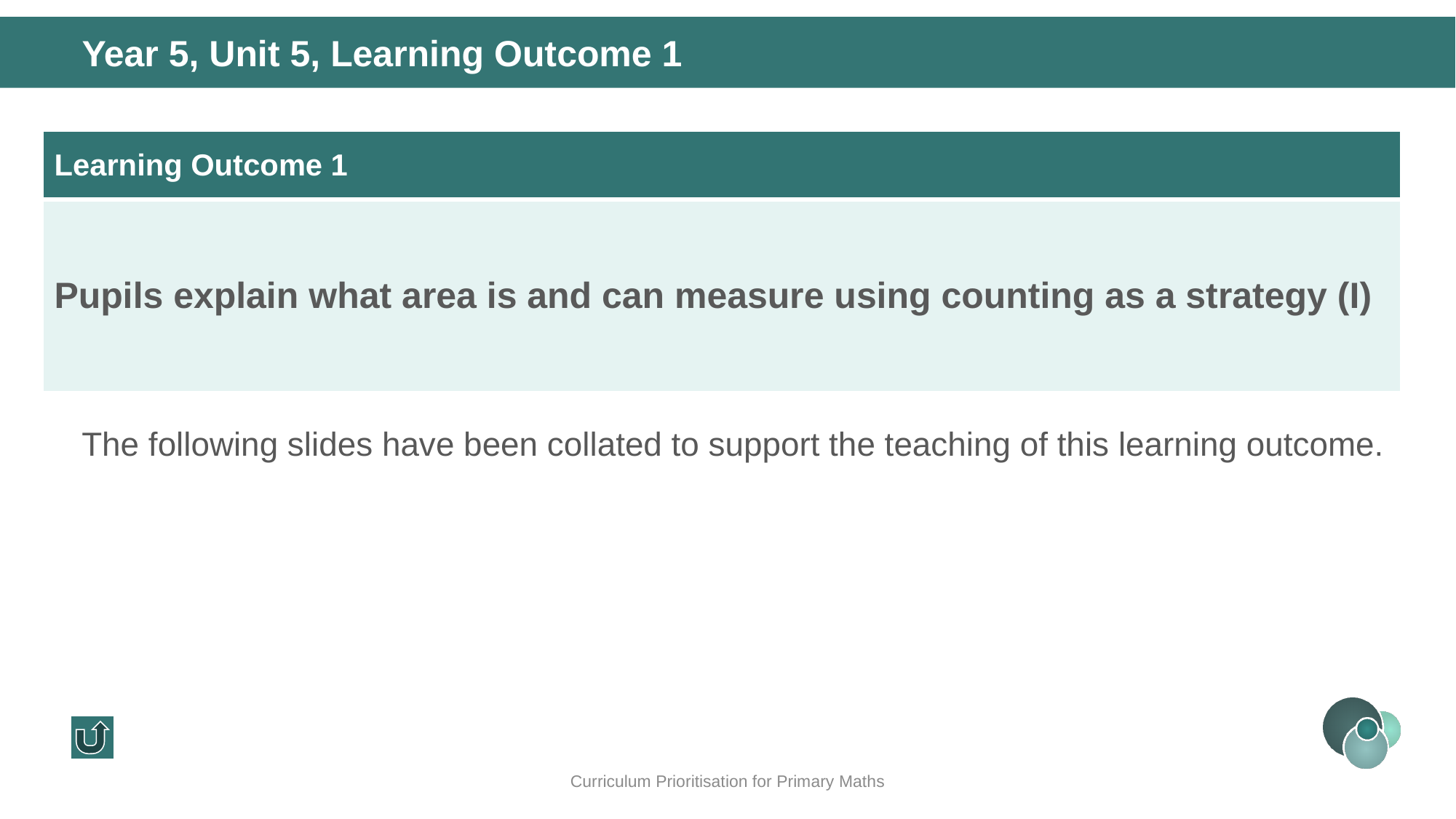

Year 5, Unit 5, Learning Outcome 1
| Learning Outcome 1 |
| --- |
| Pupils explain what area is and can measure using counting as a strategy (I) |
The following slides have been collated to support the teaching of this learning outcome.

Curriculum Prioritisation for Primary Maths